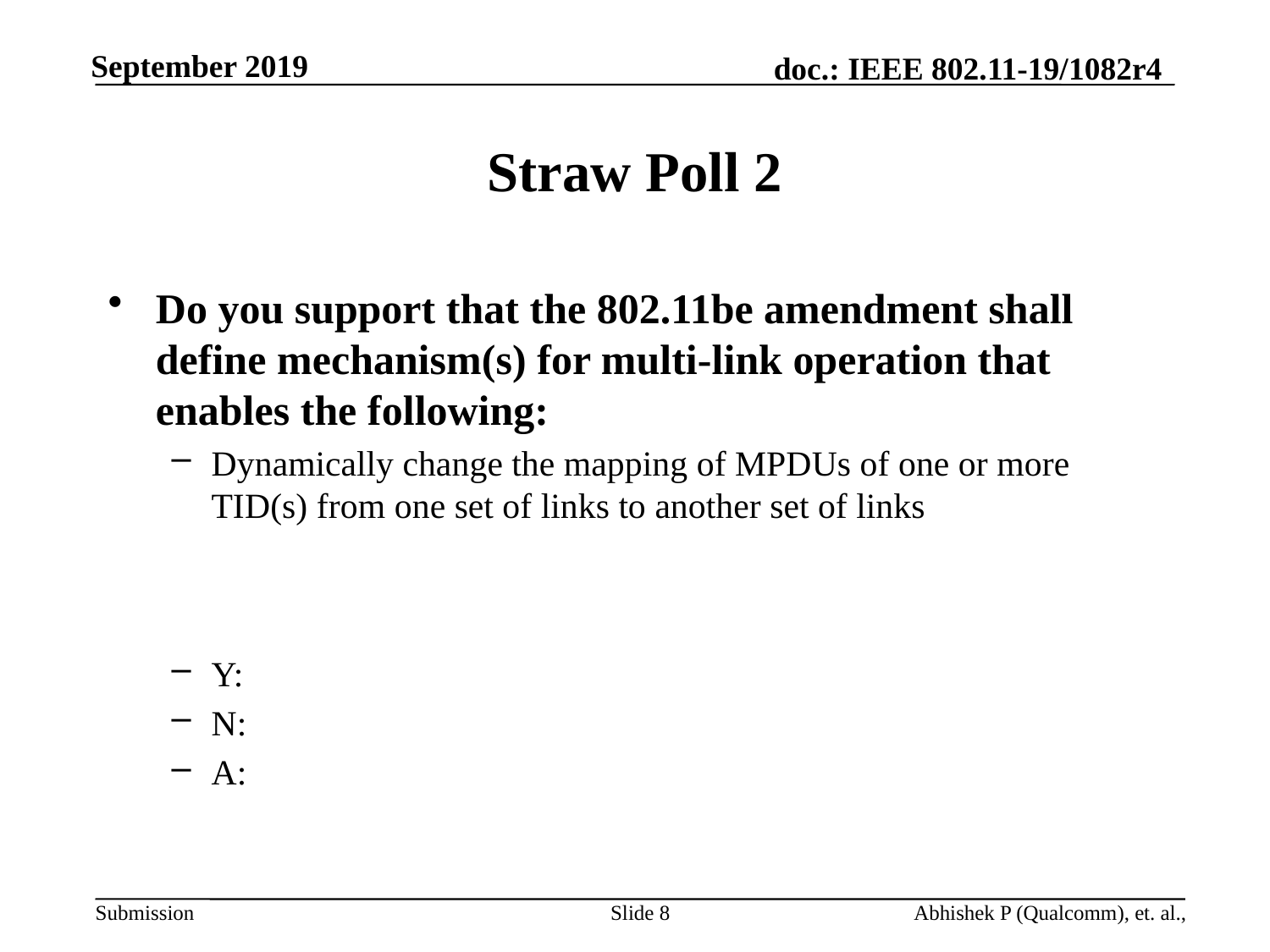

# Straw Poll 2
Do you support that the 802.11be amendment shall define mechanism(s) for multi-link operation that enables the following:
Dynamically change the mapping of MPDUs of one or more TID(s) from one set of links to another set of links

Y:
N:
A:
Slide 8
Abhishek P (Qualcomm), et. al.,